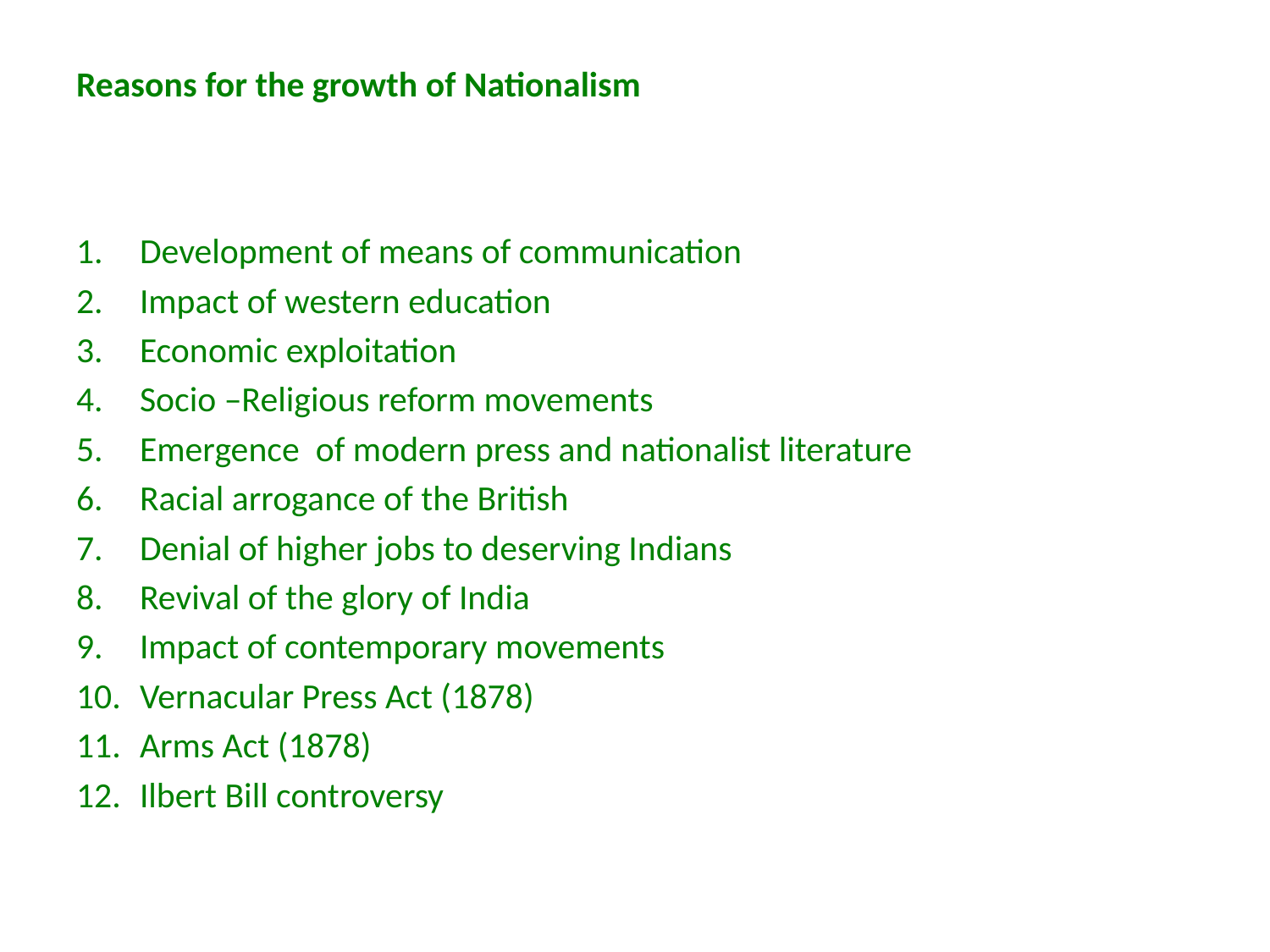

# Reasons for the growth of Nationalism
Development of means of communication
Impact of western education
Economic exploitation
Socio –Religious reform movements
Emergence  of modern press and nationalist literature
Racial arrogance of the British
Denial of higher jobs to deserving Indians
Revival of the glory of India
Impact of contemporary movements
Vernacular Press Act (1878)
Arms Act (1878)
Ilbert Bill controversy